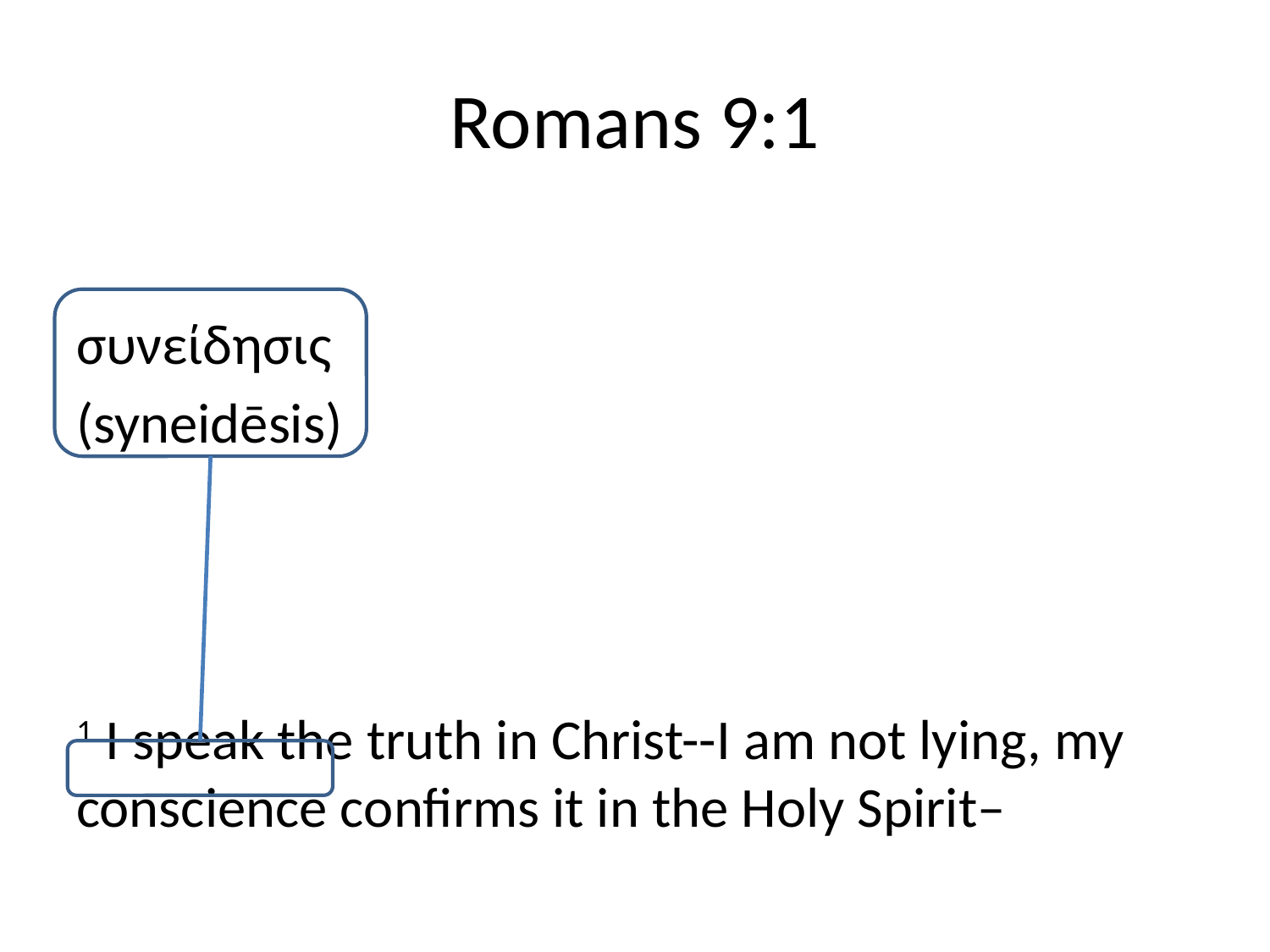

# Romans 9:1

συνείδησις
(syneidēsis)

1 I speak the truth in Christ--I am not lying, my conscience confirms it in the Holy Spirit–